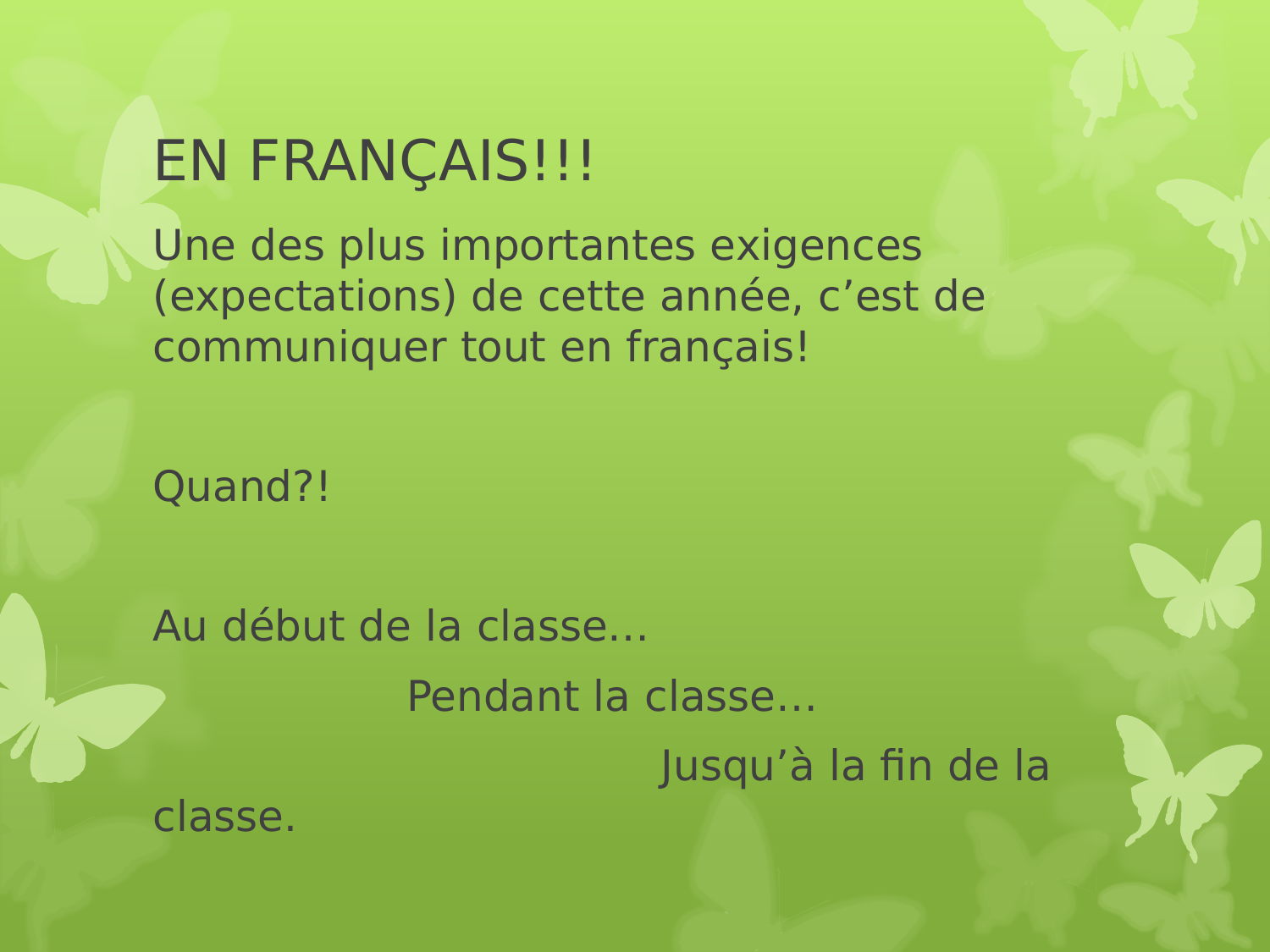

# EN FRANÇAIS!!!
Une des plus importantes exigences (expectations) de cette année, c’est de communiquer tout en français!

Quand?!

Au début de la classe…
		Pendant la classe…
				Jusqu’à la fin de la classe.